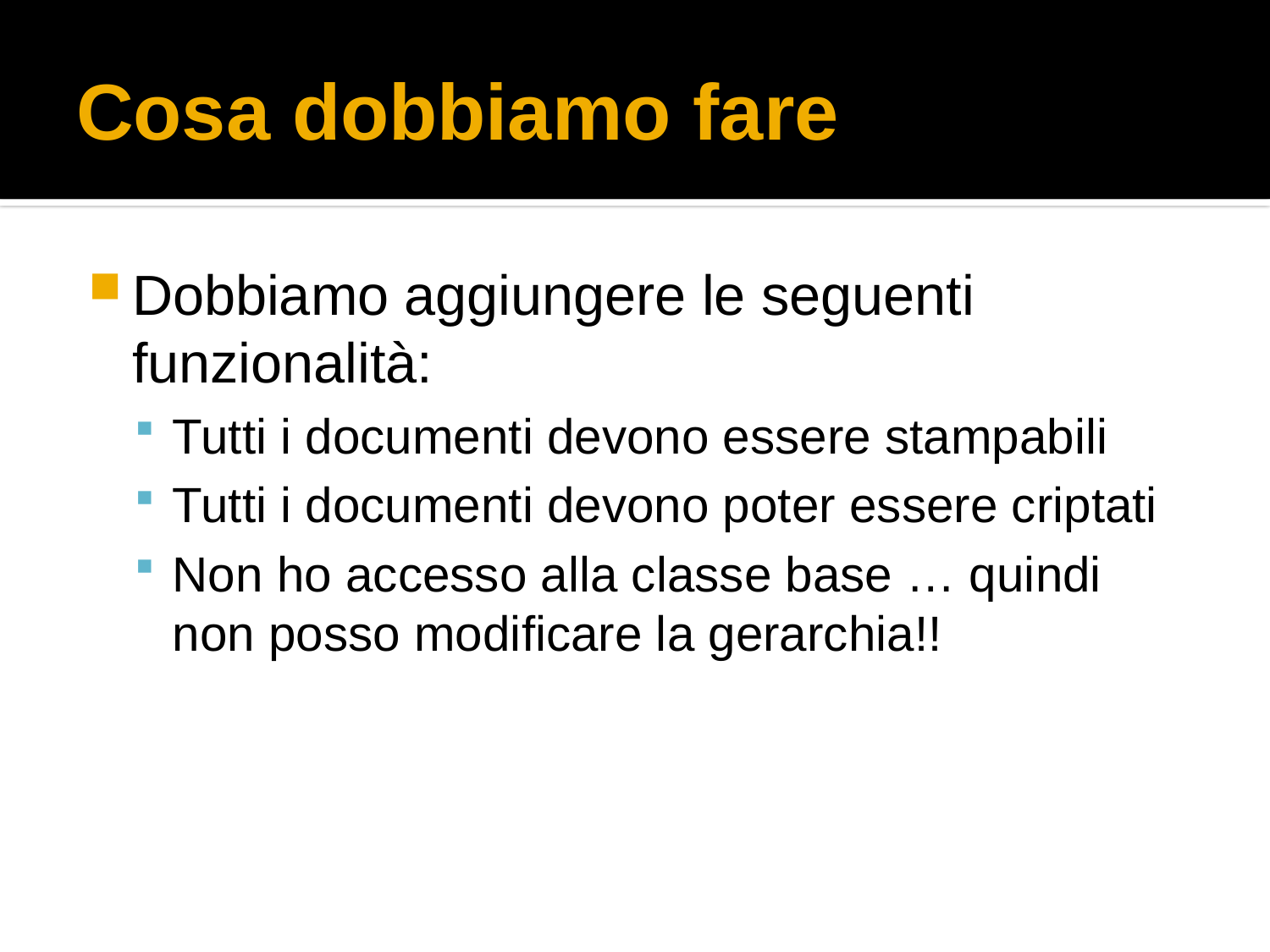

# Cosa dobbiamo fare
Dobbiamo aggiungere le seguenti funzionalità:
Tutti i documenti devono essere stampabili
Tutti i documenti devono poter essere criptati
Non ho accesso alla classe base … quindi non posso modificare la gerarchia!!